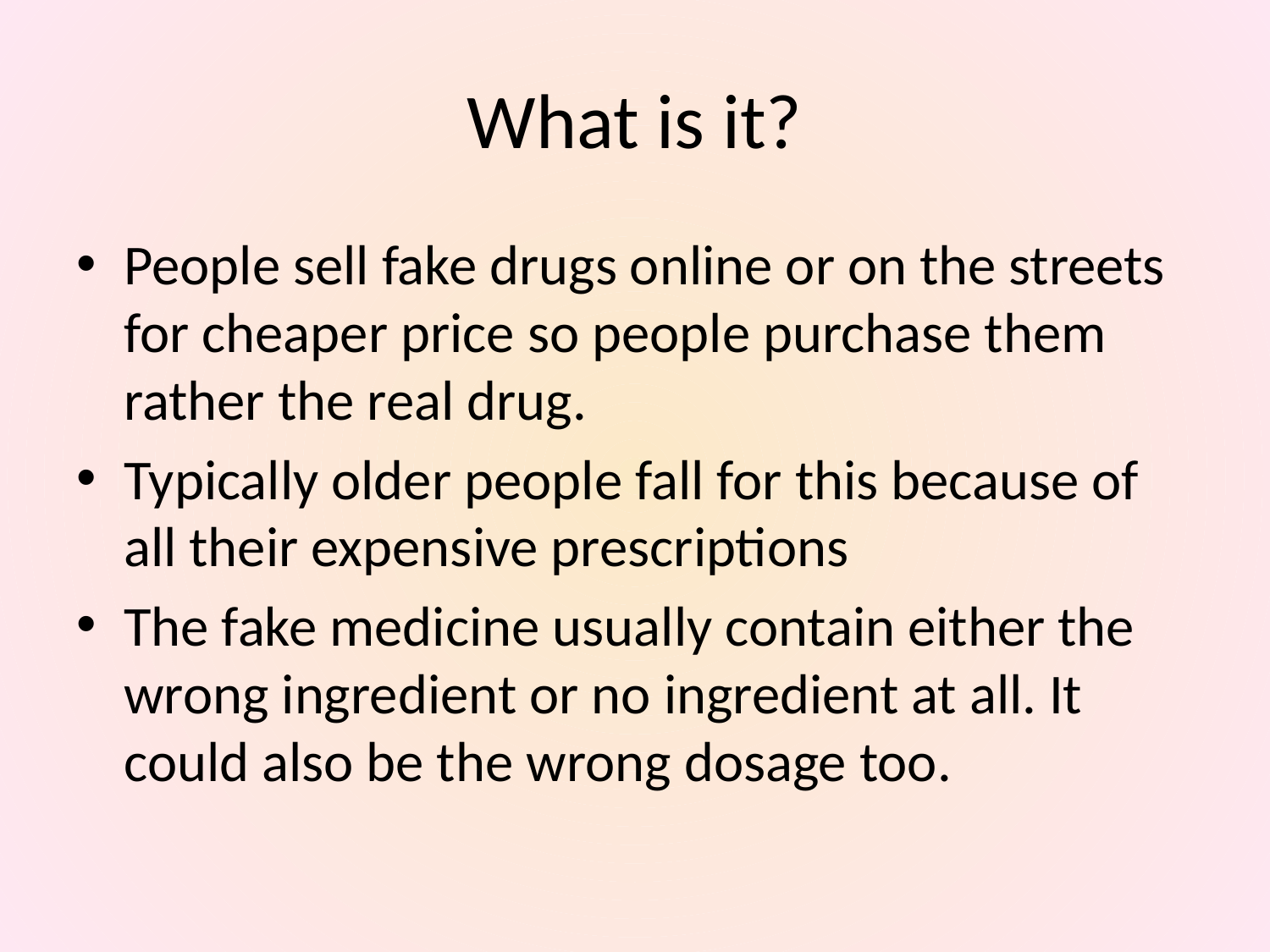

# What is it?
People sell fake drugs online or on the streets for cheaper price so people purchase them rather the real drug.
Typically older people fall for this because of all their expensive prescriptions
The fake medicine usually contain either the wrong ingredient or no ingredient at all. It could also be the wrong dosage too.